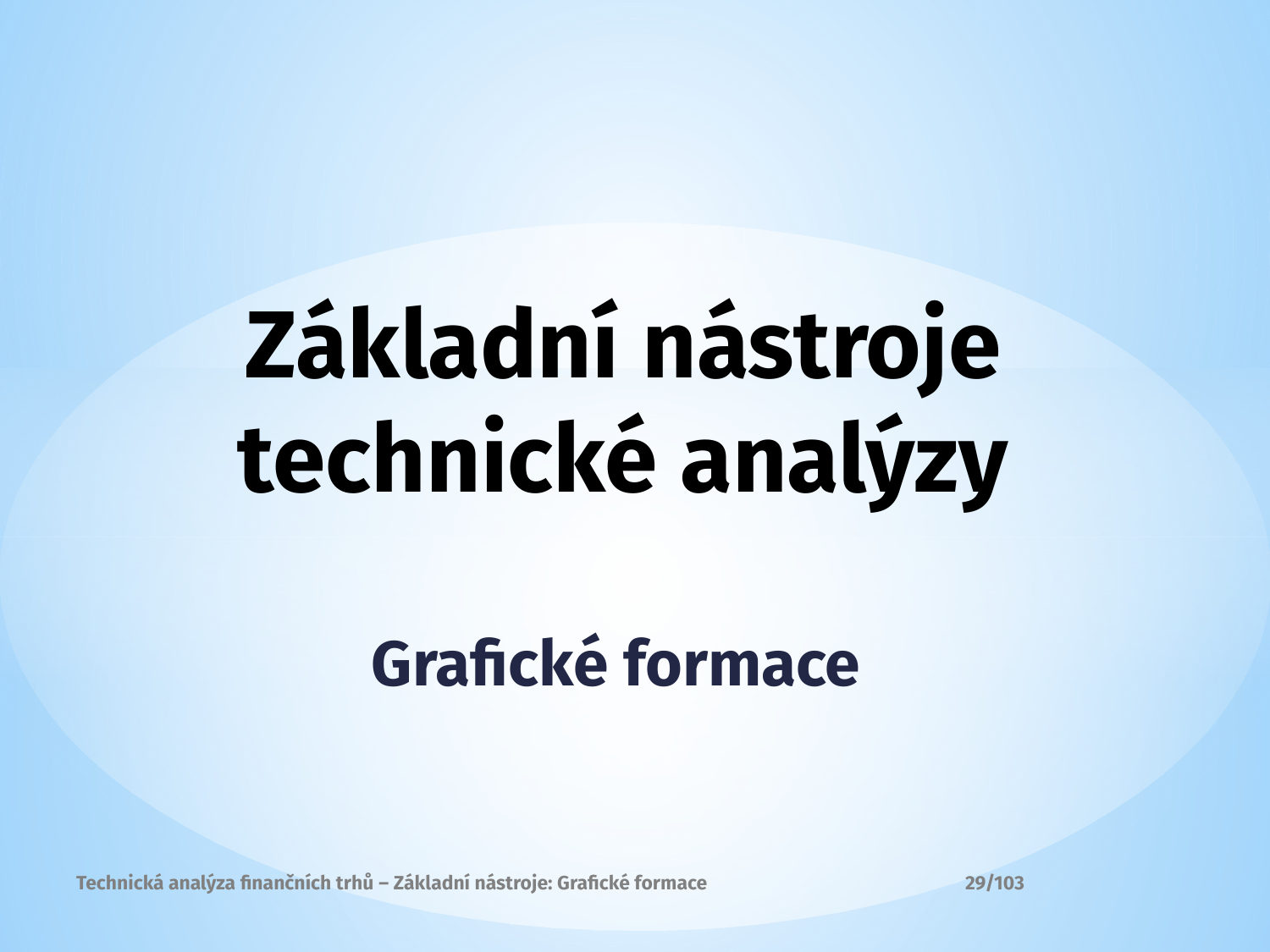

# Základní nástroje technické analýzy
Grafické formace
Technická analýza finančních trhů – Základní nástroje: Grafické formace			29/103